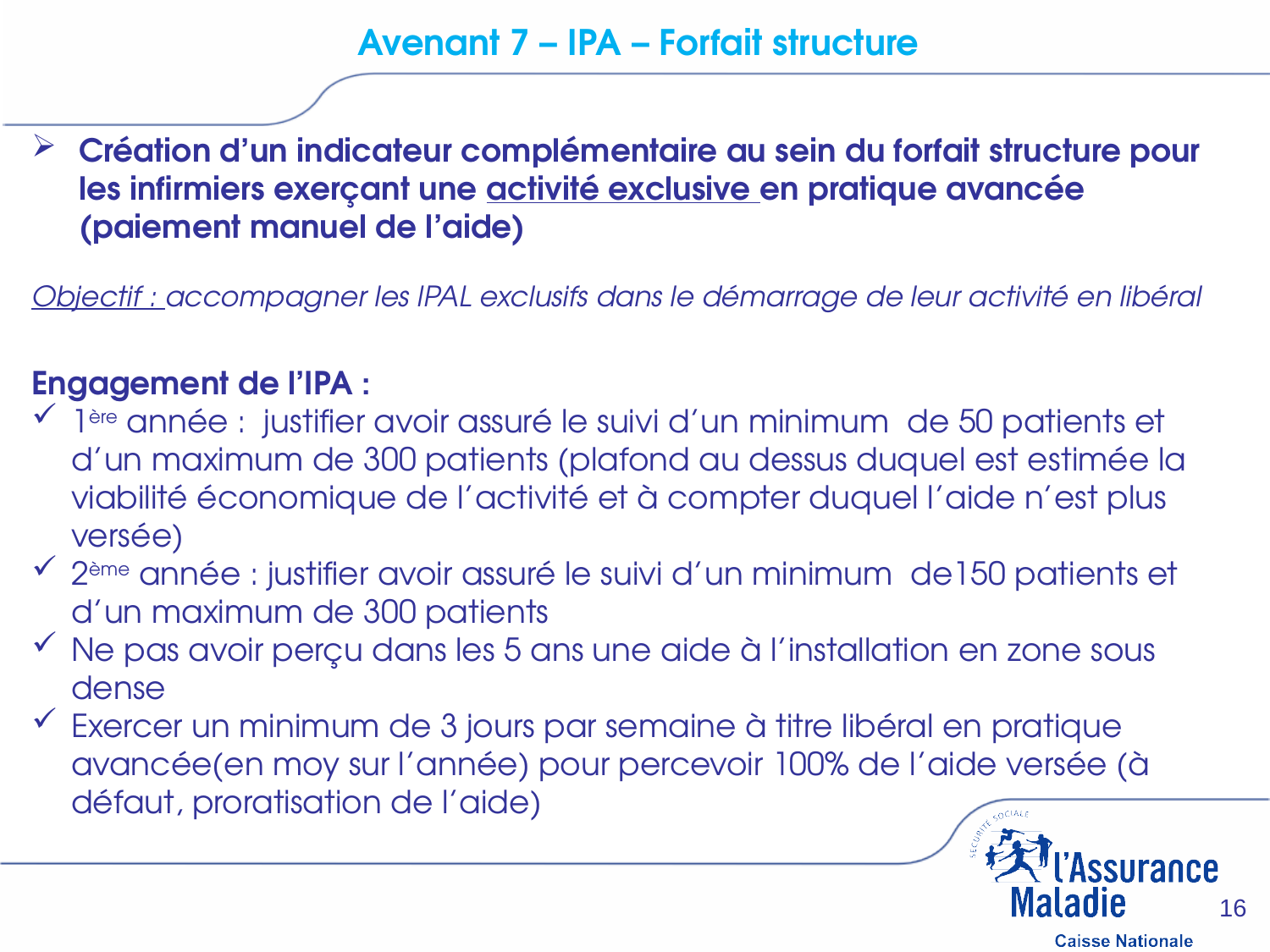

# Avenant 7 – IPA – Forfait structure

Création d’un indicateur complémentaire au sein du forfait structure pour les infirmiers exerçant une activité exclusive en pratique avancée (paiement manuel de l’aide)

Objectif : accompagner les IPAL exclusifs dans le démarrage de leur activité en libéral

Engagement de l’IPA :
1ère année :  justifier avoir assuré le suivi d’un minimum  de 50 patients et d’un maximum de 300 patients (plafond au dessus duquel est estimée la viabilité économique de l’activité et à compter duquel l’aide n’est plus versée)
2ème année : justifier avoir assuré le suivi d’un minimum  de150 patients et d’un maximum de 300 patients
Ne pas avoir perçu dans les 5 ans une aide à l’installation en zone sous dense
Exercer un minimum de 3 jours par semaine à titre libéral en pratique avancée(en moy sur l’année) pour percevoir 100% de l’aide versée (à défaut, proratisation de l’aide)

16